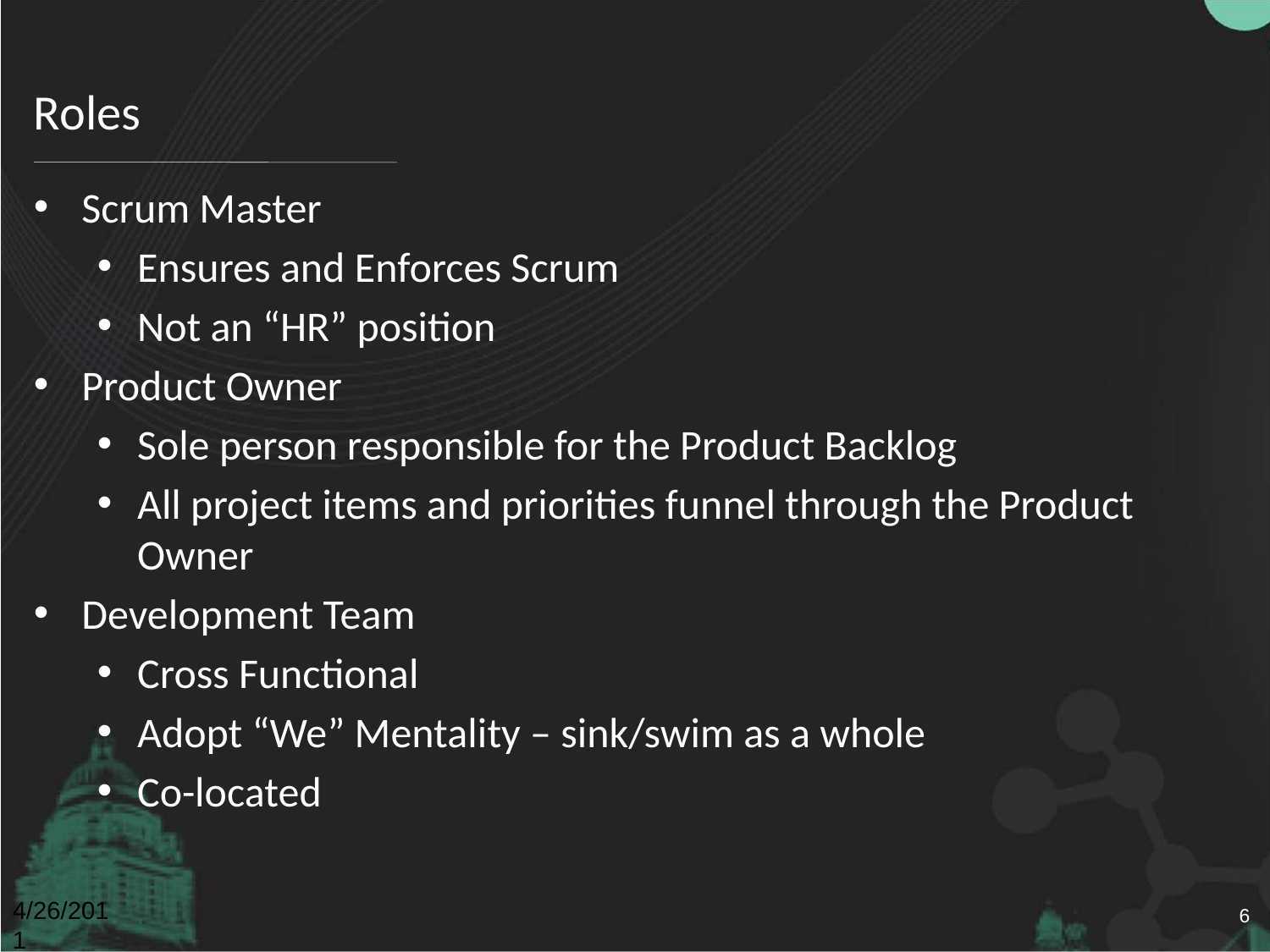

# Roles
Scrum Master
Ensures and Enforces Scrum
Not an “HR” position
Product Owner
Sole person responsible for the Product Backlog
All project items and priorities funnel through the Product Owner
Development Team
Cross Functional
Adopt “We” Mentality – sink/swim as a whole
Co-located
4/26/2011
6